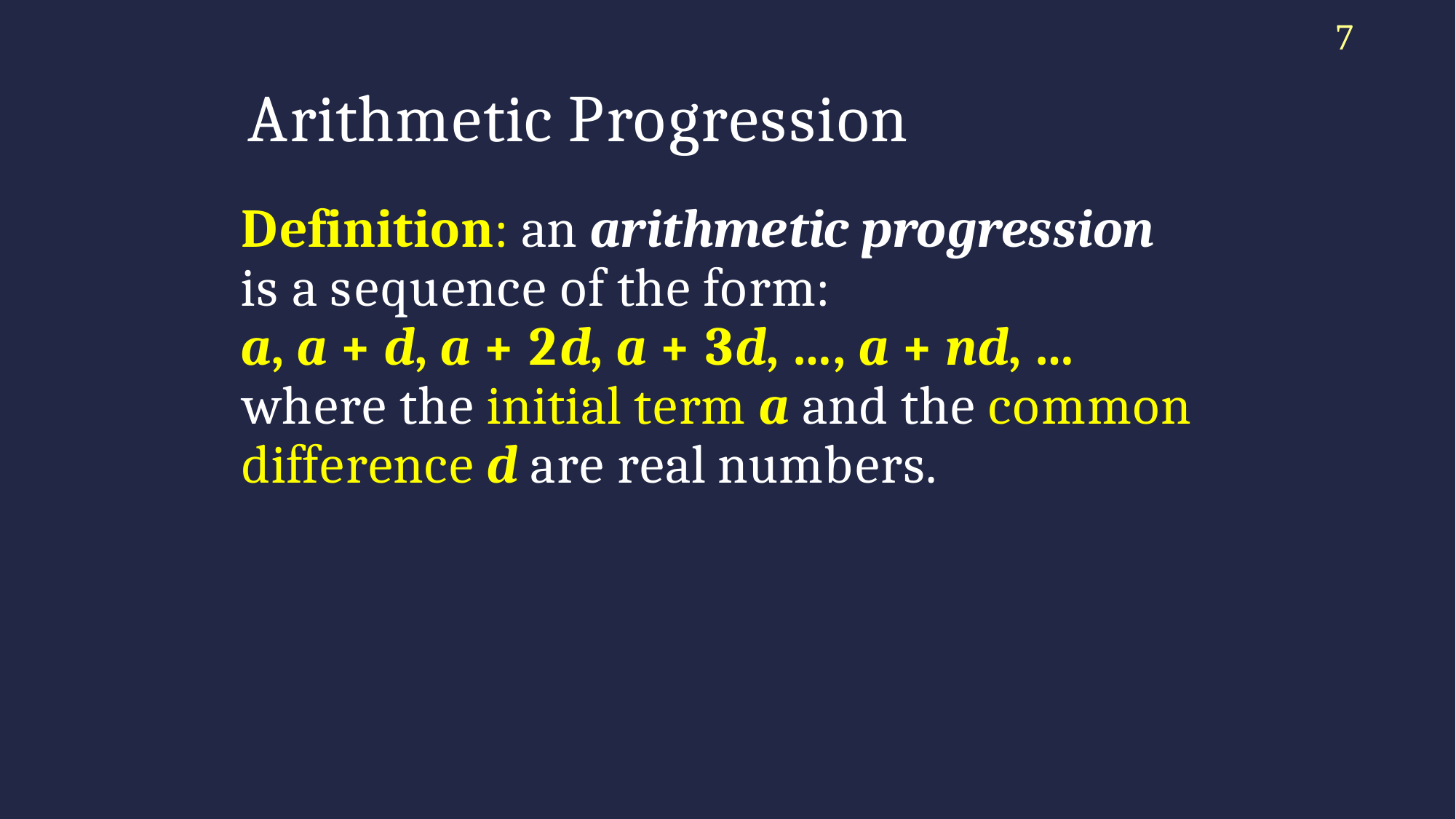

7
# Arithmetic Progression
Definition: an arithmetic progression is a sequence of the form:
a, a + d, a + 2d, a + 3d, …, a + nd, …
where the initial term a and the common difference d are real numbers.